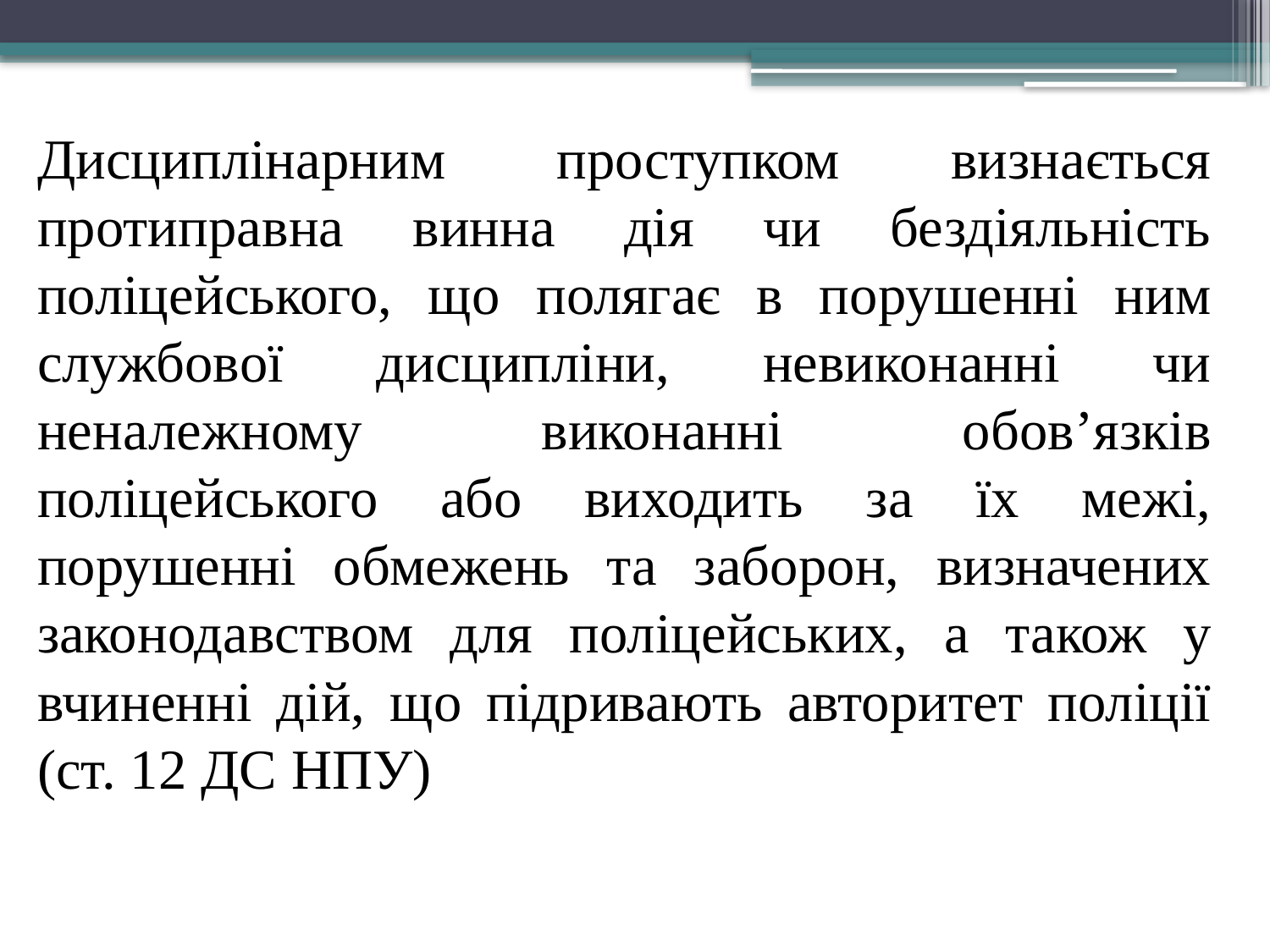

Дисциплінарним проступком визнається протиправна винна дія чи бездіяльність поліцейського, що полягає в порушенні ним службової дисципліни, невиконанні чи неналежному виконанні обов’язків поліцейського або виходить за їх межі, порушенні обмежень та заборон, визначених законодавством для поліцейських, а також у вчиненні дій, що підривають авторитет поліції (ст. 12 ДС НПУ)